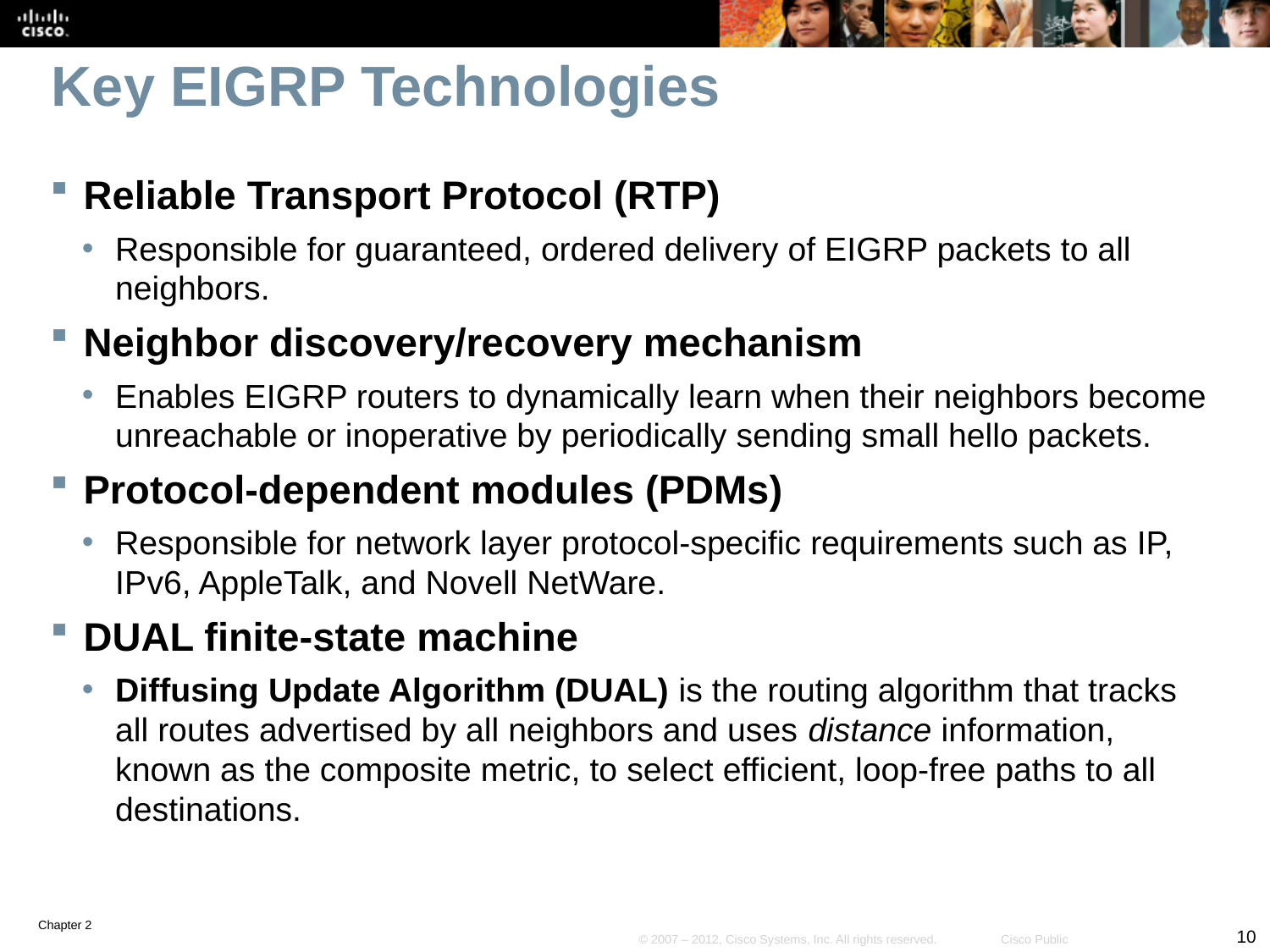

# Key EIGRP Technologies
Reliable Transport Protocol (RTP)
Responsible for guaranteed, ordered delivery of EIGRP packets to all neighbors.
Neighbor discovery/recovery mechanism
Enables EIGRP routers to dynamically learn when their neighbors become unreachable or inoperative by periodically sending small hello packets.
Protocol-dependent modules (PDMs)
Responsible for network layer protocol-specific requirements such as IP, IPv6, AppleTalk, and Novell NetWare.
DUAL finite-state machine
Diffusing Update Algorithm (DUAL) is the routing algorithm that tracks all routes advertised by all neighbors and uses distance information, known as the composite metric, to select efficient, loop-free paths to all destinations.